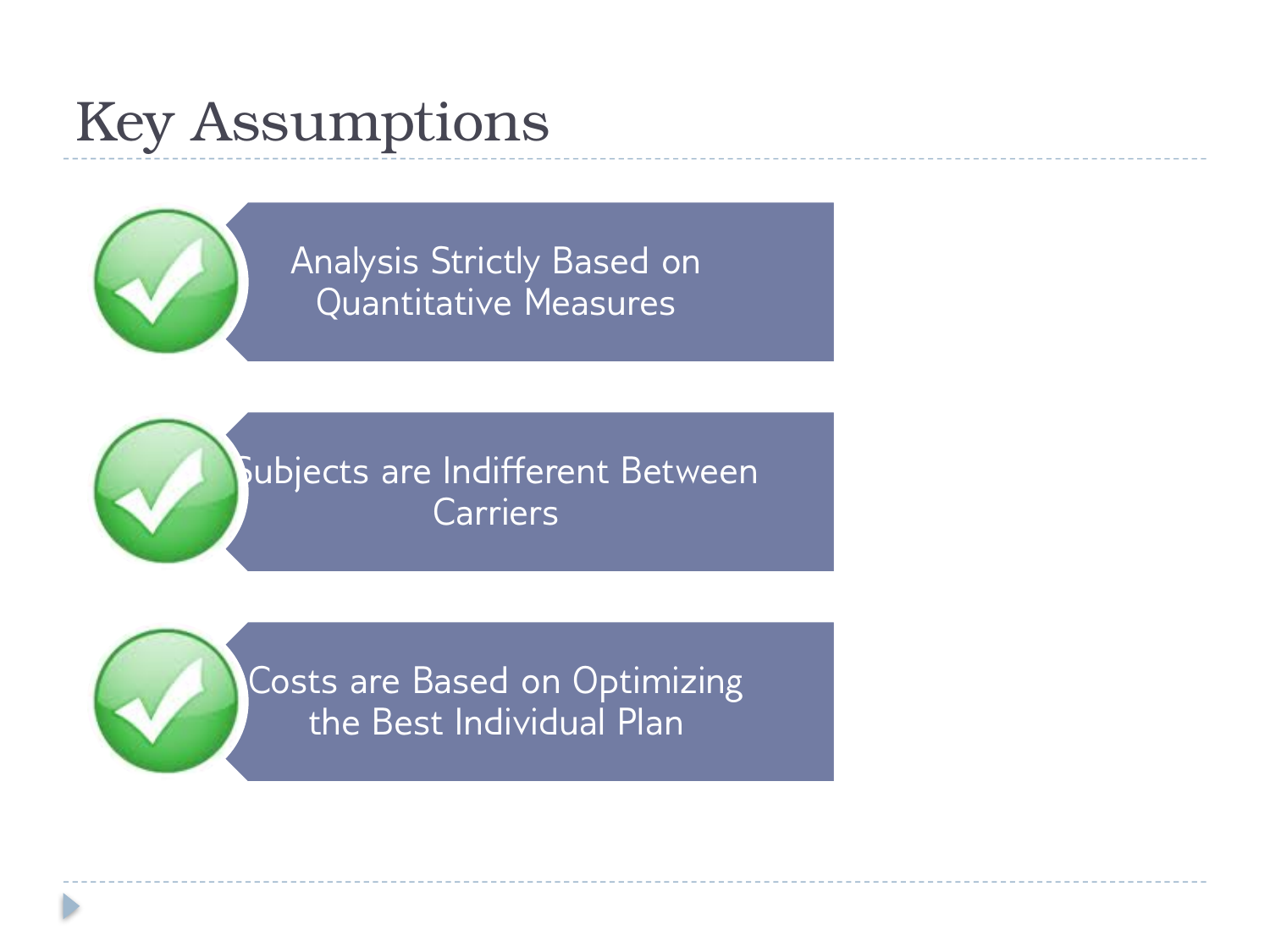

# Key Assumptions
Analysis Strictly Based on Quantitative Measures
Subjects are Indifferent Between Carriers
Costs are Based on Optimizing the Best Individual Plan